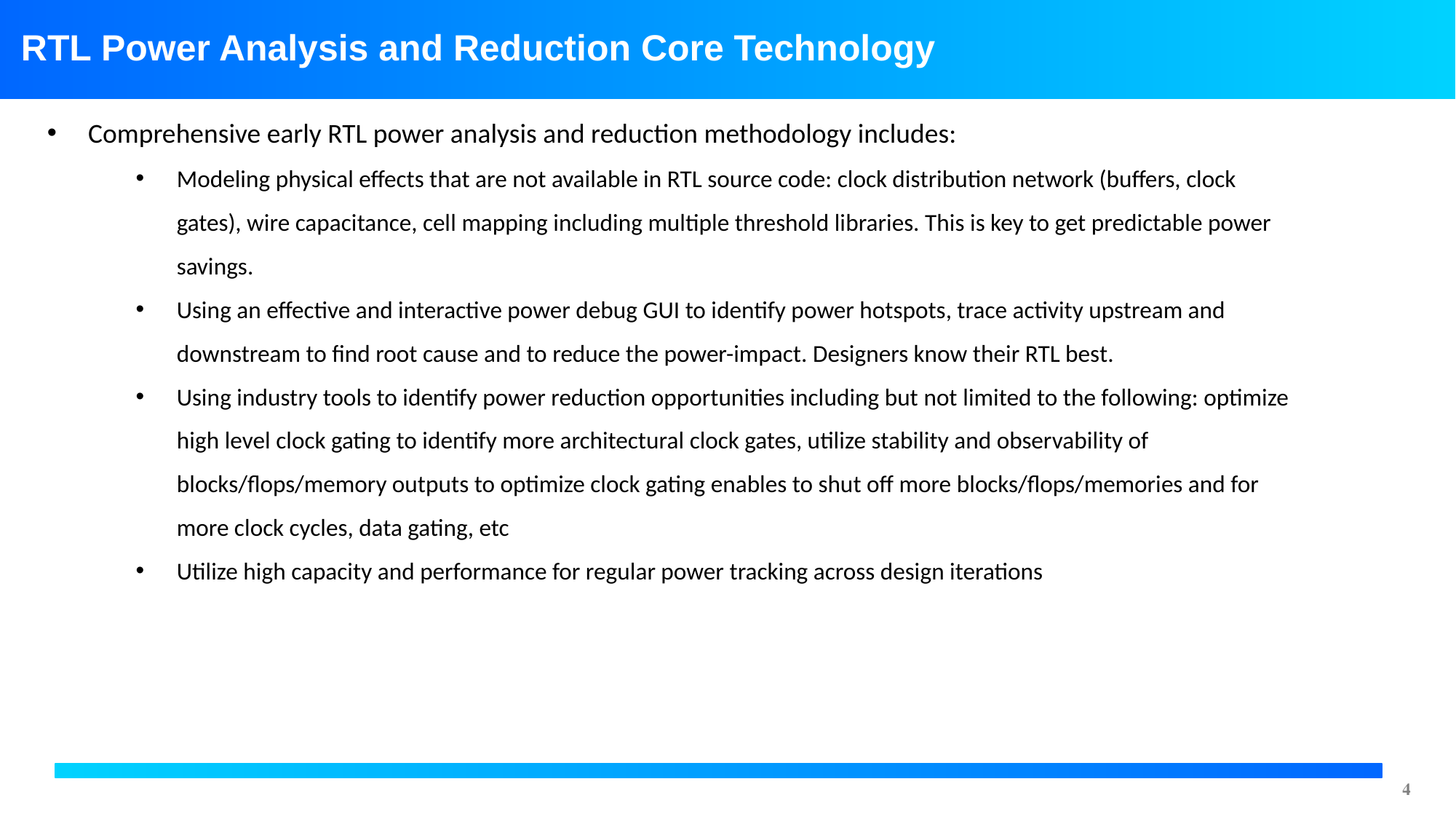

# RTL Power Analysis and Reduction Core Technology
Comprehensive early RTL power analysis and reduction methodology includes:
Modeling physical effects that are not available in RTL source code: clock distribution network (buffers, clock gates), wire capacitance, cell mapping including multiple threshold libraries. This is key to get predictable power savings.
Using an effective and interactive power debug GUI to identify power hotspots, trace activity upstream and downstream to find root cause and to reduce the power-impact. Designers know their RTL best.
Using industry tools to identify power reduction opportunities including but not limited to the following: optimize high level clock gating to identify more architectural clock gates, utilize stability and observability of blocks/flops/memory outputs to optimize clock gating enables to shut off more blocks/flops/memories and for more clock cycles, data gating, etc
Utilize high capacity and performance for regular power tracking across design iterations